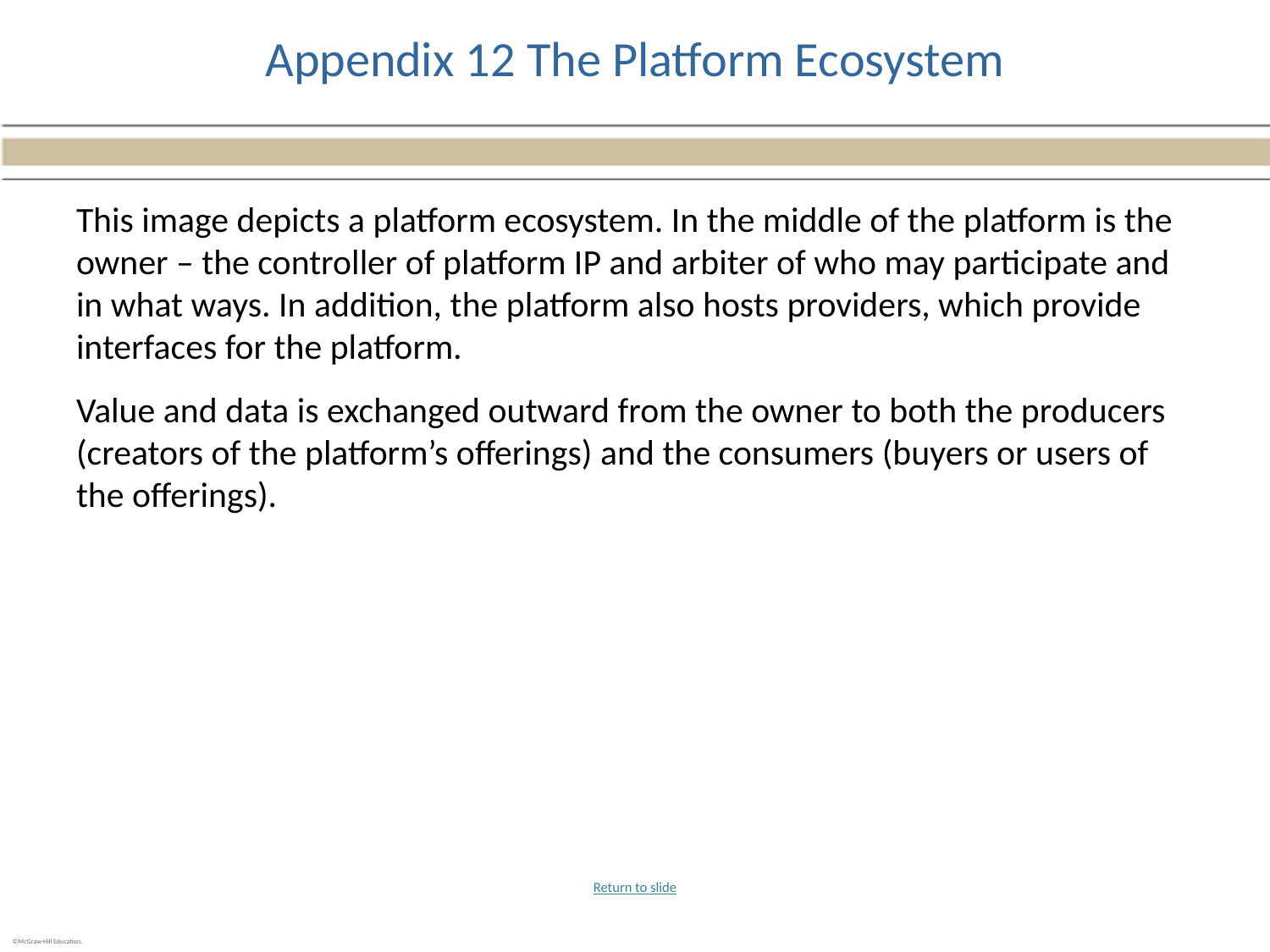

# Appendix 12 The Platform Ecosystem
This image depicts a platform ecosystem. In the middle of the platform is the owner – the controller of platform IP and arbiter of who may participate and in what ways. In addition, the platform also hosts providers, which provide interfaces for the platform.
Value and data is exchanged outward from the owner to both the producers (creators of the platform’s offerings) and the consumers (buyers or users of the offerings).
Return to slide